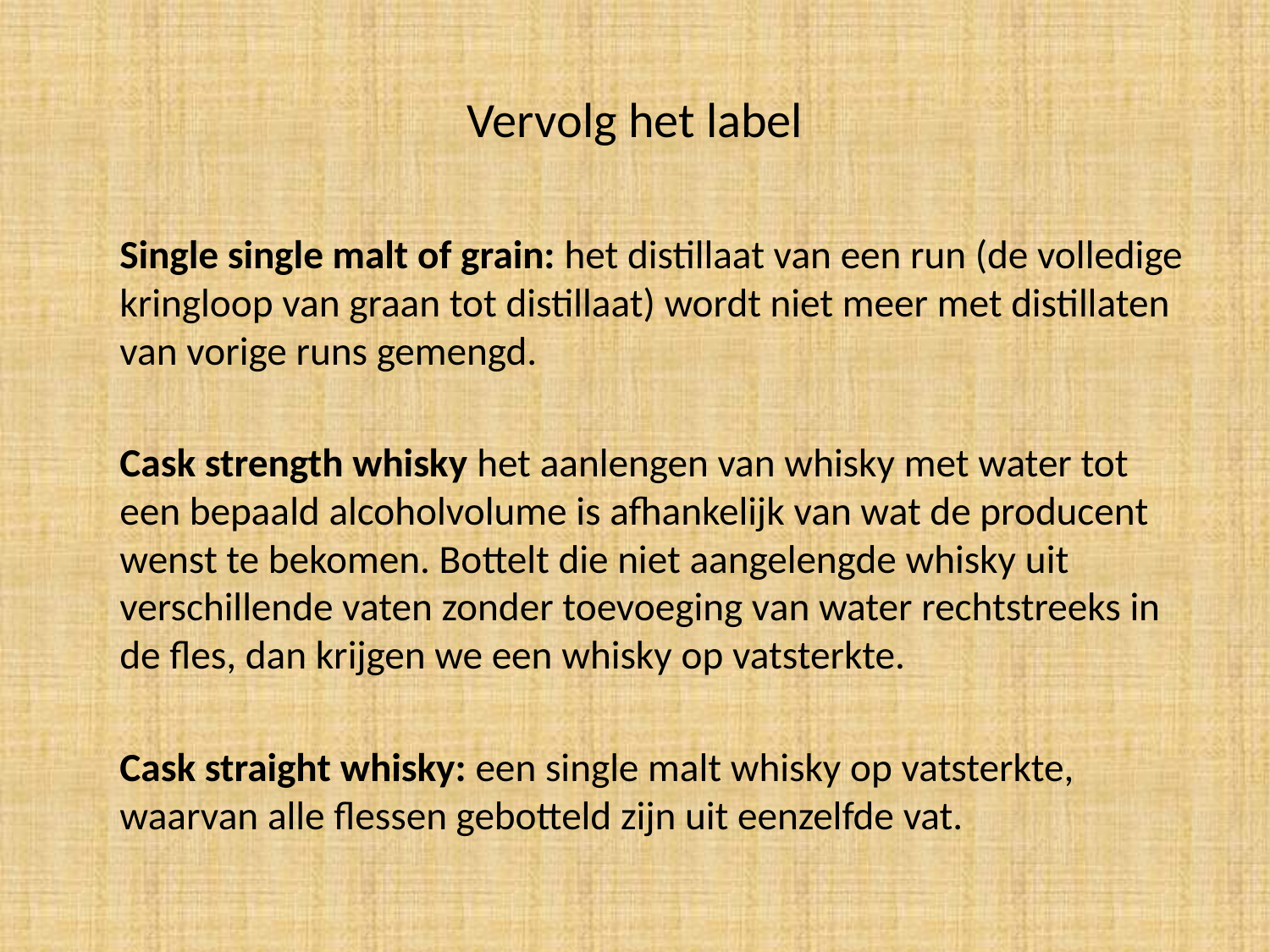

# Vervolg het label
	Single single malt of grain: het distillaat van een run (de volledige kringloop van graan tot distillaat) wordt niet meer met distillaten van vorige runs gemengd.

	Cask strength whisky het aanlengen van whisky met water tot een bepaald alcoholvolume is afhankelijk van wat de producent wenst te bekomen. Bottelt die niet aangelengde whisky uit verschillende vaten zonder toevoeging van water rechtstreeks in de fles, dan krijgen we een whisky op vatsterkte.

	Cask straight whisky: een single malt whisky op vatsterkte, waarvan alle flessen gebotteld zijn uit eenzelfde vat.